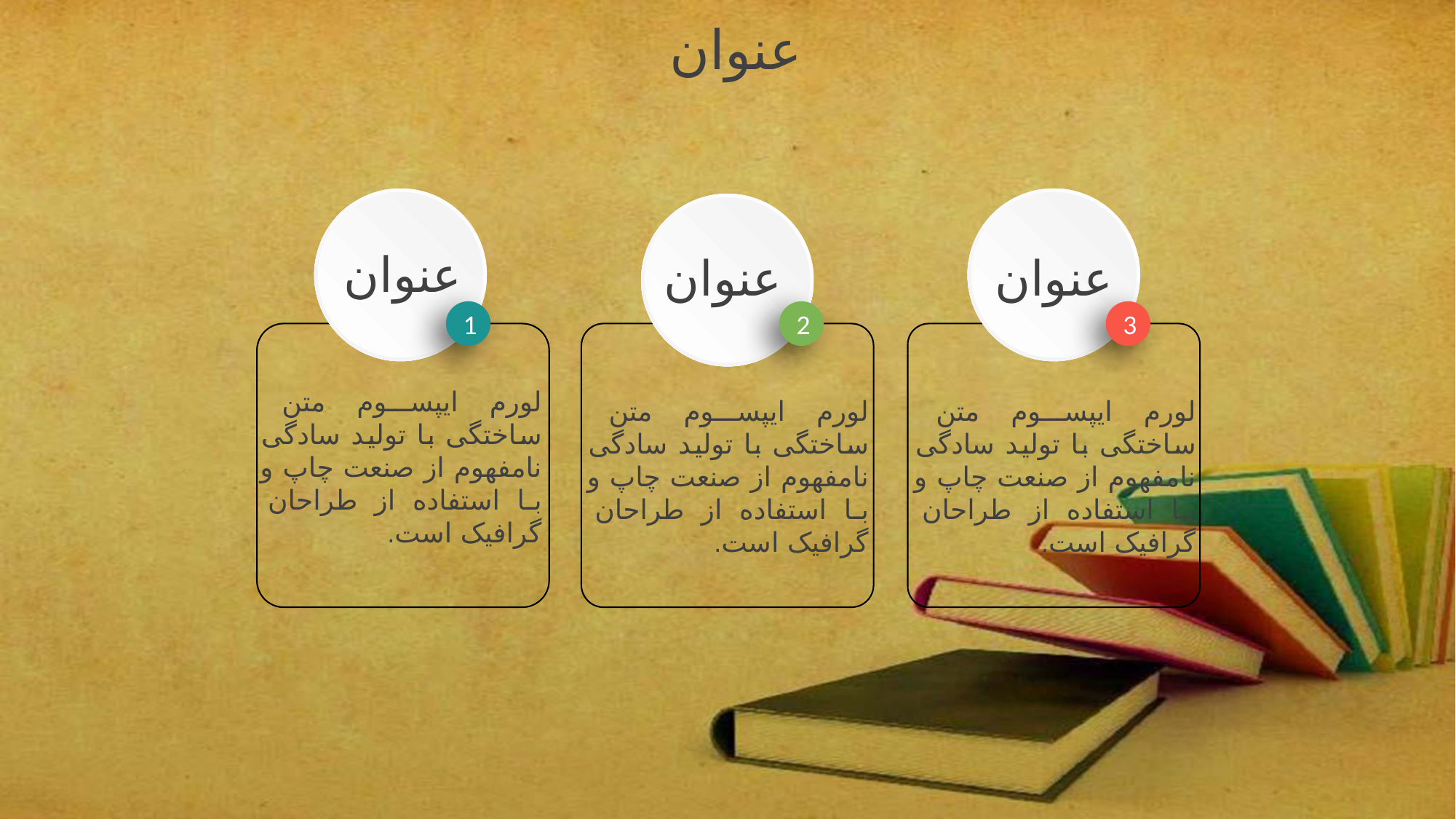

عنوان

عنوان
عنوان
عنوان
1
2
3

لورم ایپسوم متن ساختگی با تولید سادگی نامفهوم از صنعت چاپ و با استفاده از طراحان گرافیک است.
لورم ایپسوم متن ساختگی با تولید سادگی نامفهوم از صنعت چاپ و با استفاده از طراحان گرافیک است.
لورم ایپسوم متن ساختگی با تولید سادگی نامفهوم از صنعت چاپ و با استفاده از طراحان گرافیک است.